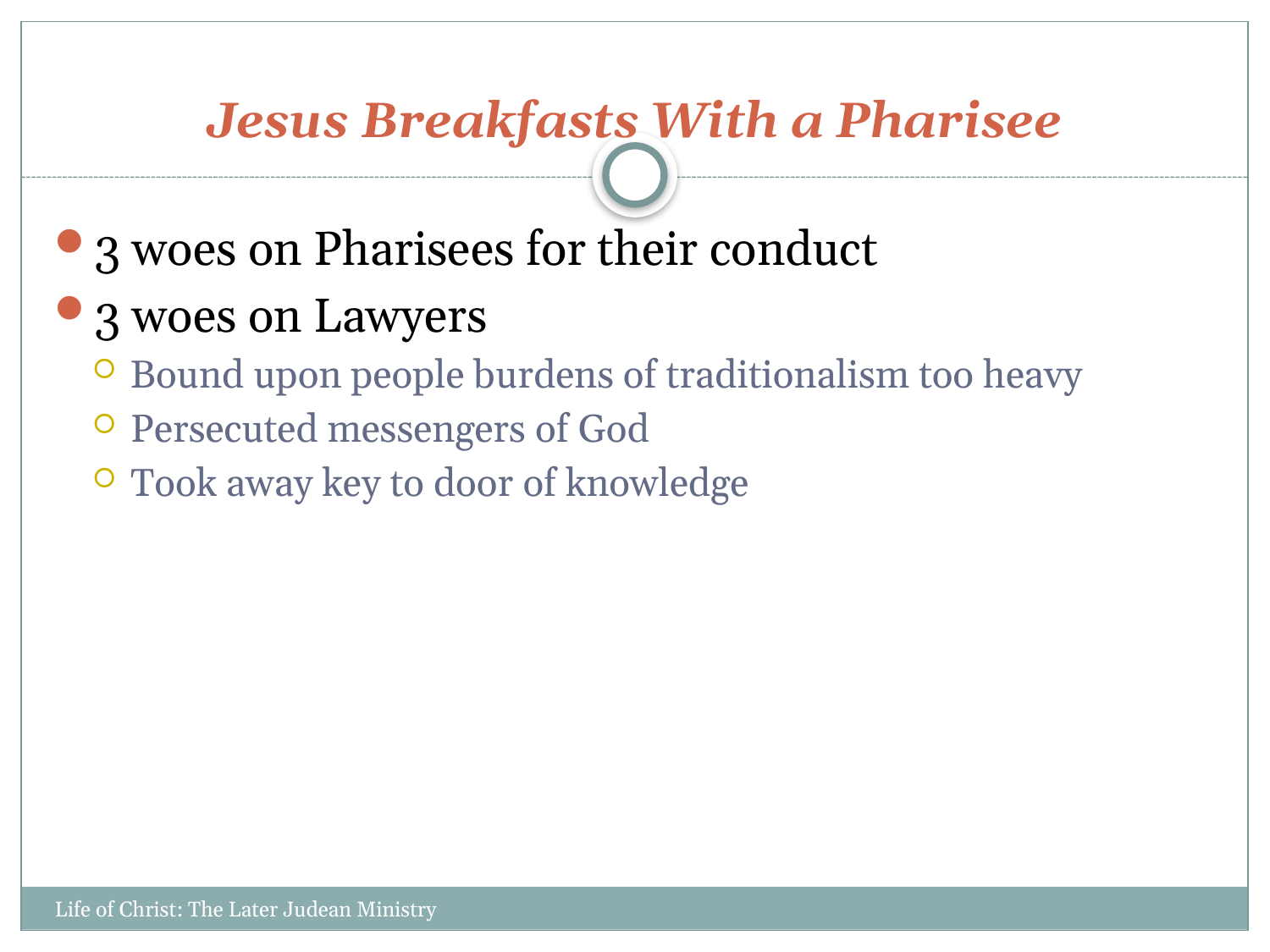

# Jesus Breakfasts With a Pharisee
3 woes on Pharisees for their conduct
3 woes on Lawyers
Bound upon people burdens of traditionalism too heavy
Persecuted messengers of God
Took away key to door of knowledge

Life of Christ: The Later Judean Ministry